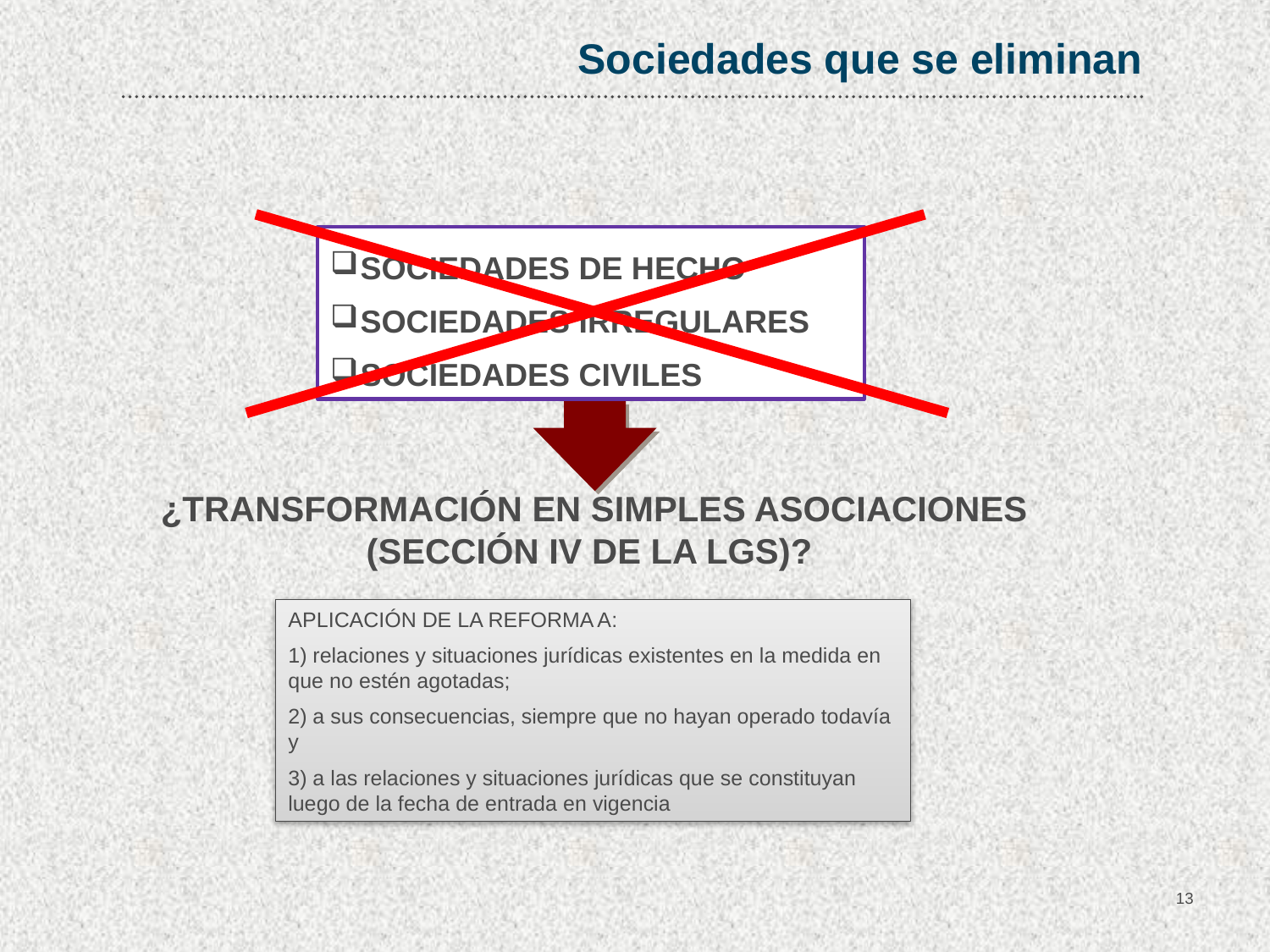

Sociedades que se eliminan
SOCIEDADES DE HECHO
SOCIEDADES IRREGULARES
SOCIEDADES CIVILES

¿TRANSFORMACIÓN EN SIMPLES ASOCIACIONES (SECCIÓN IV DE LA LGS)?
APLICACIÓN DE LA REFORMA A:
1) relaciones y situaciones jurídicas existentes en la medida en que no estén agotadas;
2) a sus consecuencias, siempre que no hayan operado todavía y
3) a las relaciones y situaciones jurídicas que se constituyan luego de la fecha de entrada en vigencia
13